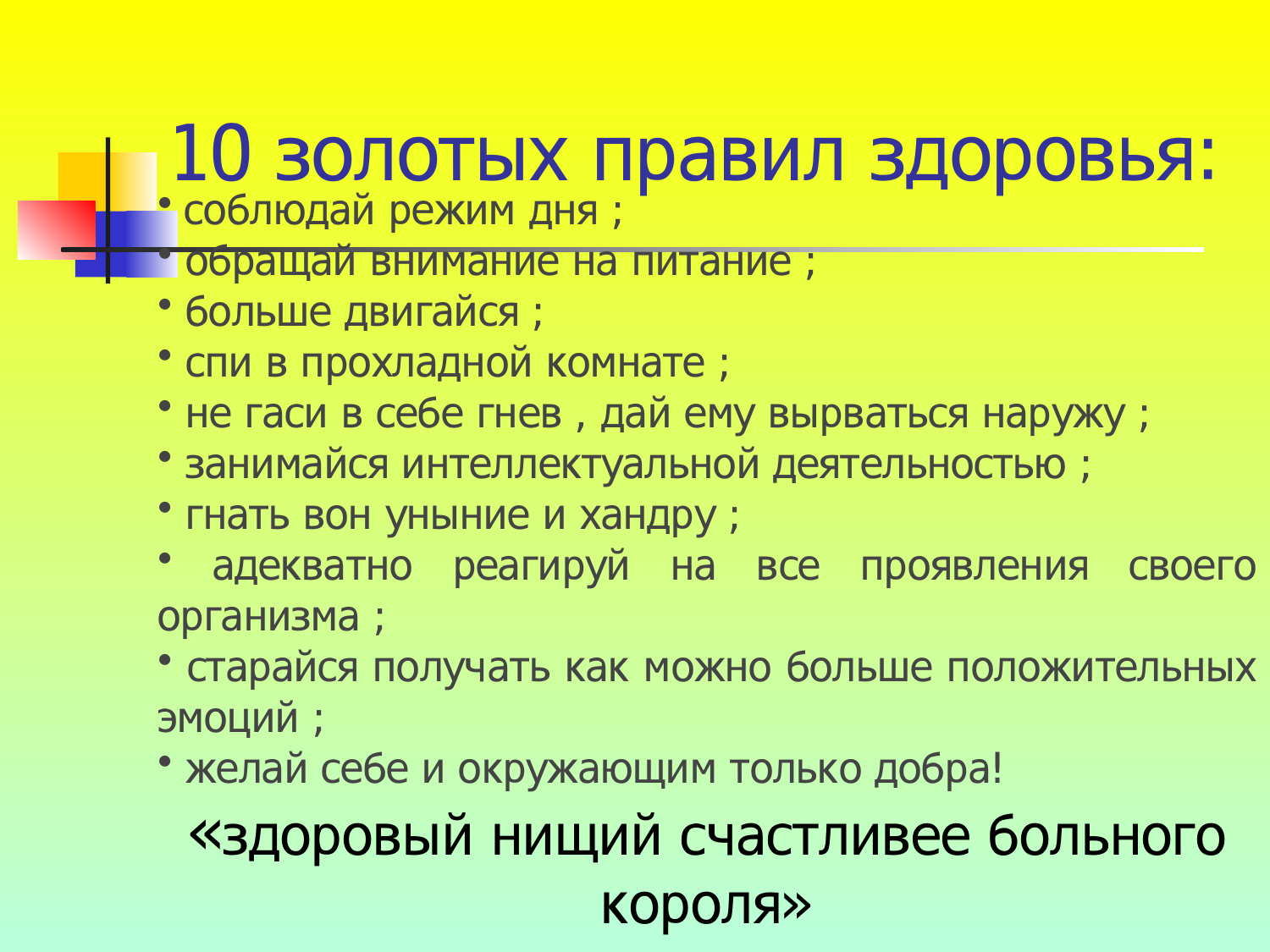

# 10 золотых правил здоровья:

 соблюдай режим дня ;
 обращай внимание на питание ;
 больше двигайся ;
 спи в прохладной комнате ;
 не гаси в себе гнев , дай ему вырваться наружу ;
 занимайся интеллектуальной деятельностью ;
 гнать вон уныние и хандру ;
 адекватно реагируй на все проявления своего организма ;
 старайся получать как можно больше положительных эмоций ;
 желай себе и окружающим только добра!
«здоровый нищий счастливее больного короля»